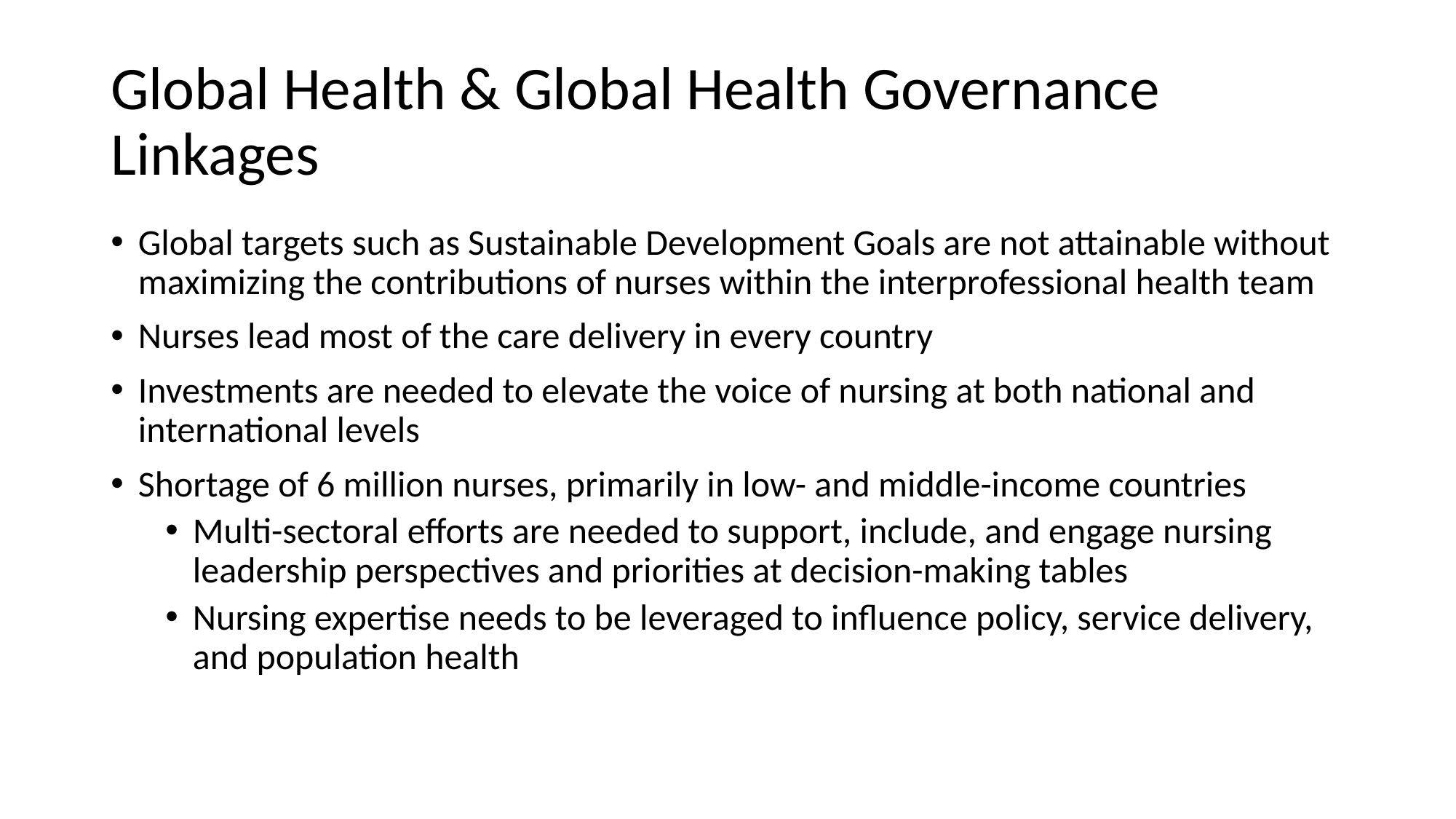

# Global Health & Global Health Governance Linkages
Global targets such as Sustainable Development Goals are not attainable without maximizing the contributions of nurses within the interprofessional health team
Nurses lead most of the care delivery in every country
Investments are needed to elevate the voice of nursing at both national and international levels
Shortage of 6 million nurses, primarily in low- and middle-income countries
Multi-sectoral efforts are needed to support, include, and engage nursing leadership perspectives and priorities at decision-making tables
Nursing expertise needs to be leveraged to influence policy, service delivery, and population health